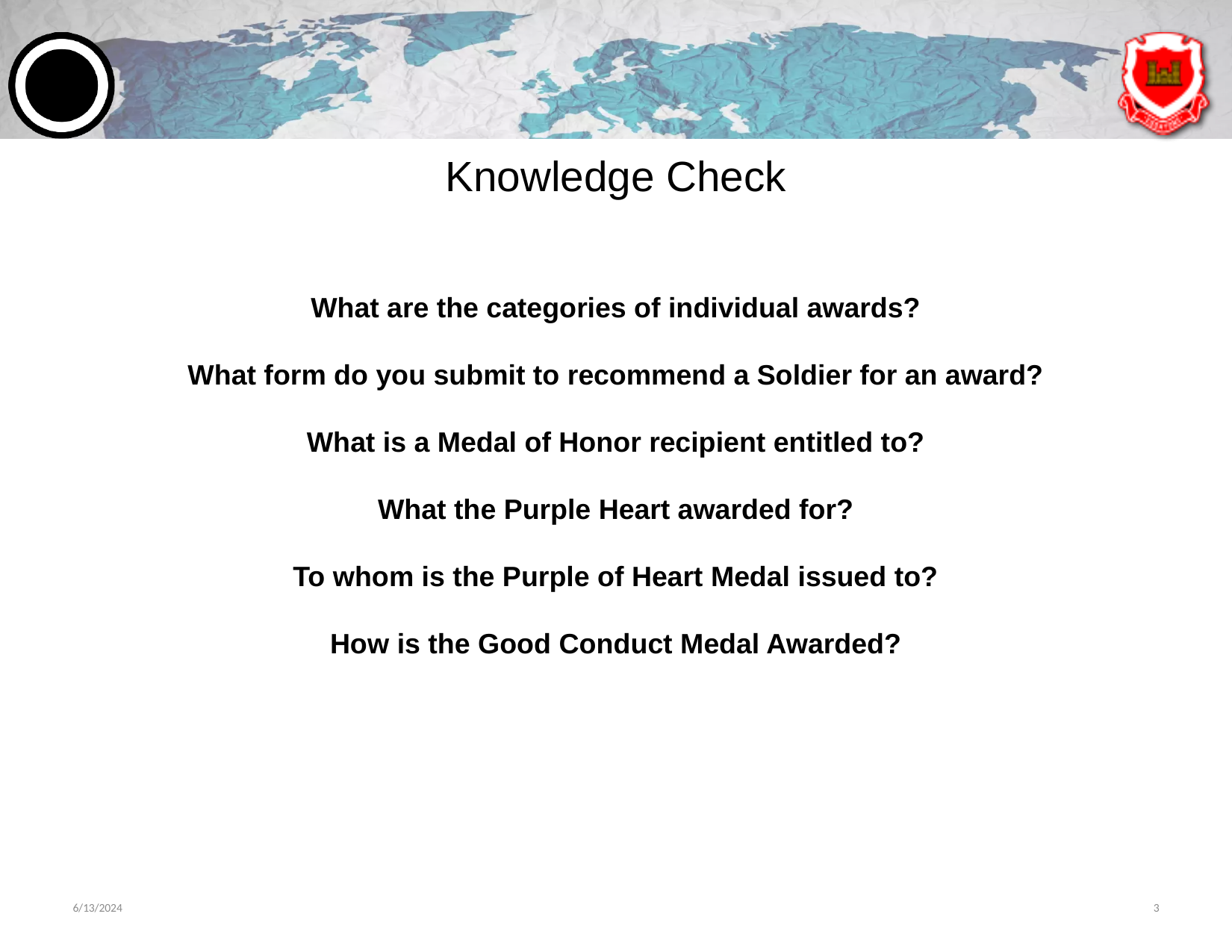

# Knowledge Check
What are the categories of individual awards?

What form do you submit to recommend a Soldier for an award?

What is a Medal of Honor recipient entitled to?

What the Purple Heart awarded for?

To whom is the Purple of Heart Medal issued to?

How is the Good Conduct Medal Awarded?
6/13/2024
3